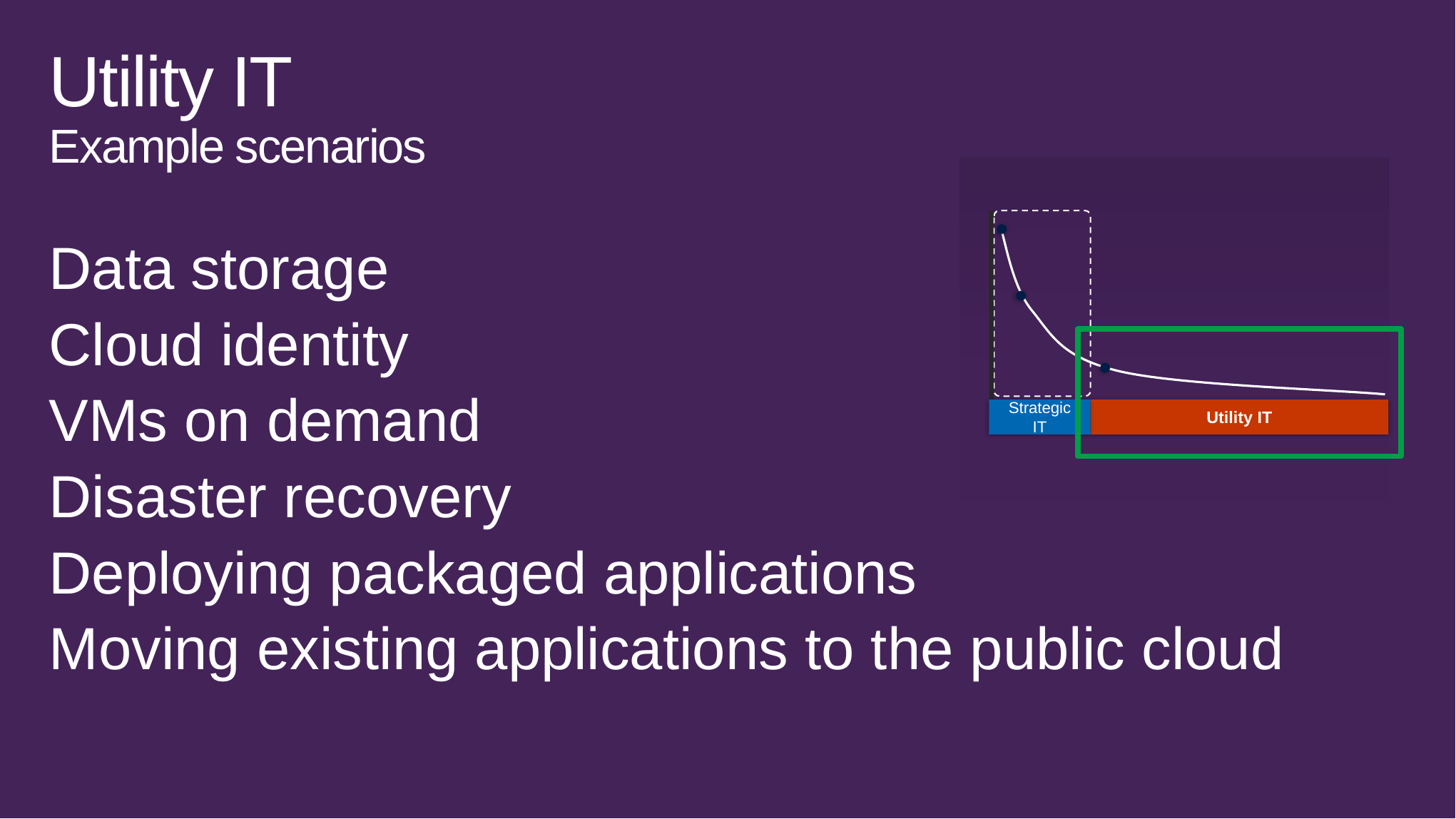

# Utility IT Example scenarios

Strategic IT
Utility IT
Data storage
Cloud identity
VMs on demand
Disaster recovery
Deploying packaged applications
Moving existing applications to the public cloud